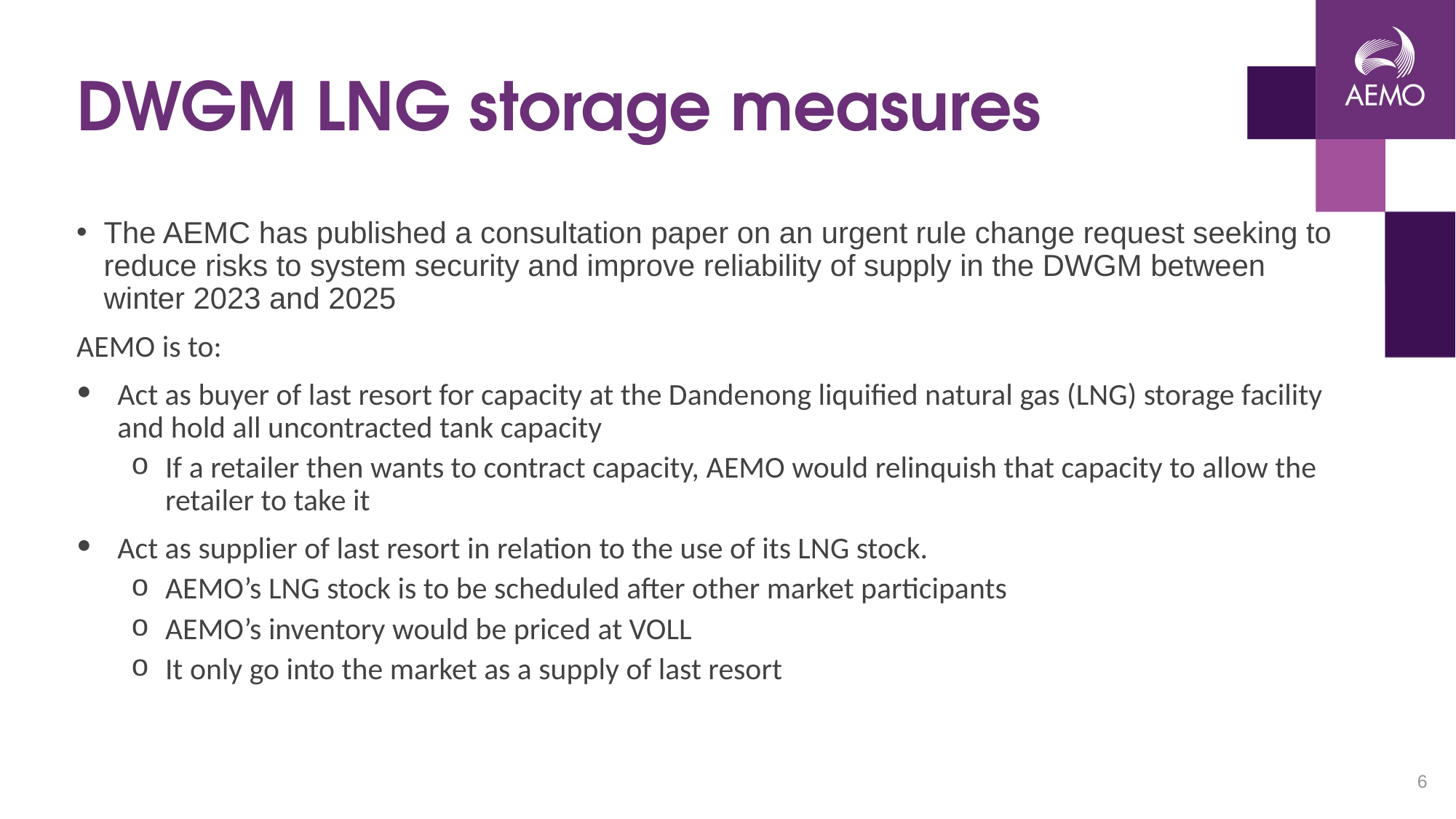

# DWGM LNG storage measures
The AEMC has published a consultation paper on an urgent rule change request seeking to reduce risks to system security and improve reliability of supply in the DWGM between winter 2023 and 2025
AEMO is to:
Act as buyer of last resort for capacity at the Dandenong liquified natural gas (LNG) storage facility and hold all uncontracted tank capacity
If a retailer then wants to contract capacity, AEMO would relinquish that capacity to allow the retailer to take it
Act as supplier of last resort in relation to the use of its LNG stock.
AEMO’s LNG stock is to be scheduled after other market participants
AEMO’s inventory would be priced at VOLL
It only go into the market as a supply of last resort

6